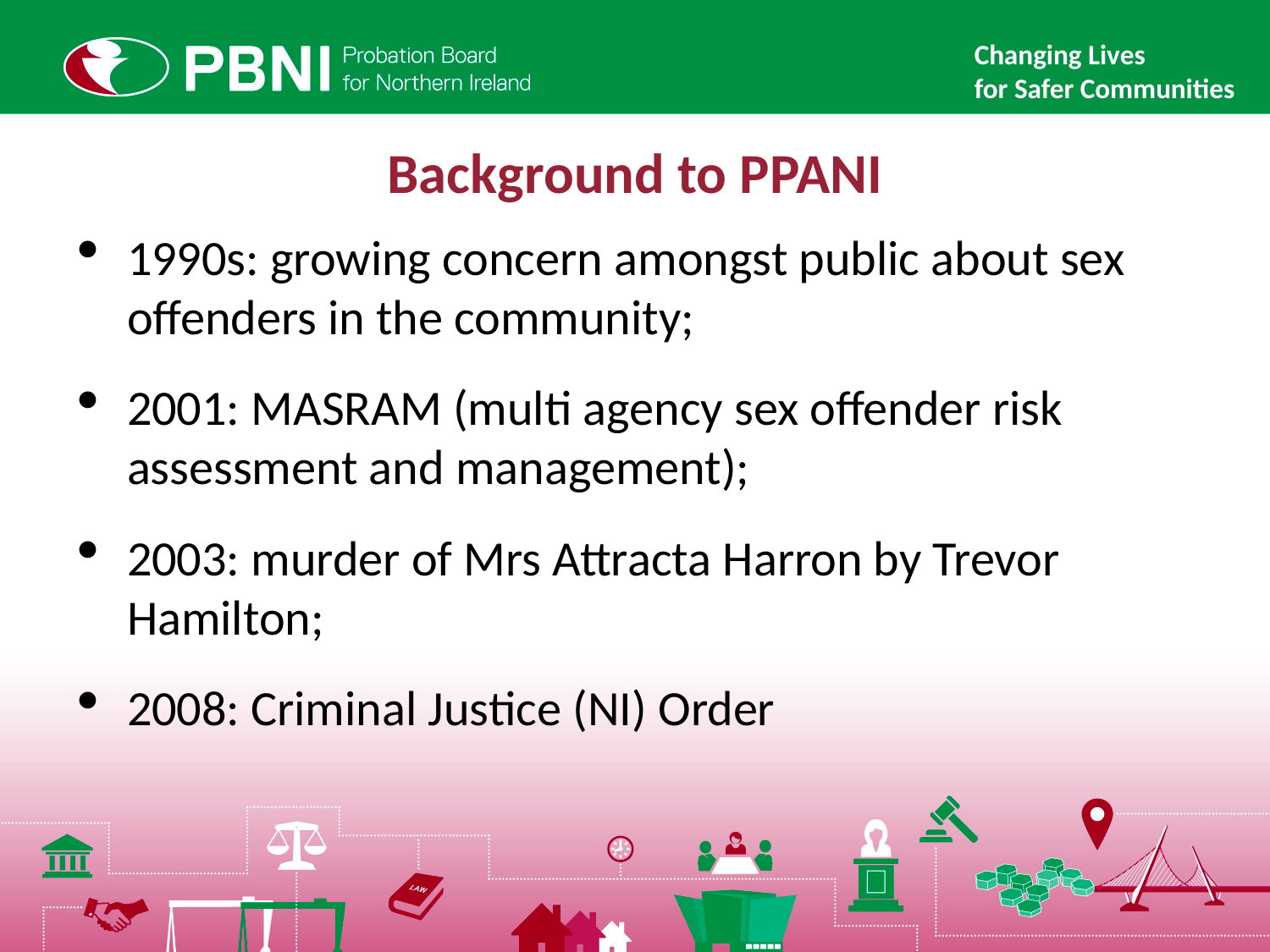

Changing Lives
for Safer Communities
Background to PPANI
1990s: growing concern amongst public about sex offenders in the community;
2001: MASRAM (multi agency sex offender risk assessment and management);
2003: murder of Mrs Attracta Harron by Trevor Hamilton;
2008: Criminal Justice (NI) Order